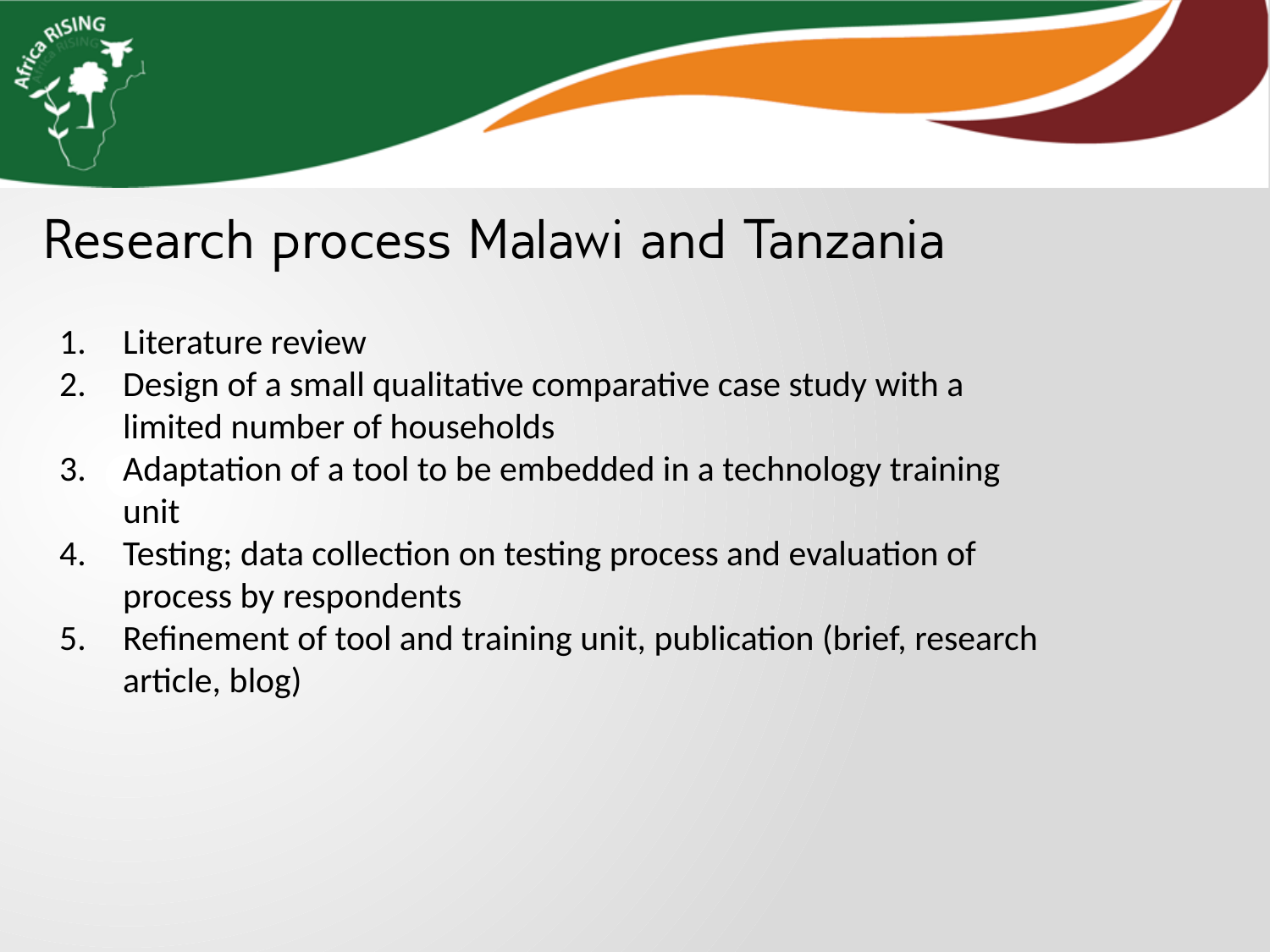

Research process Malawi and Tanzania
Literature review
Design of a small qualitative comparative case study with a limited number of households
Adaptation of a tool to be embedded in a technology training unit
Testing; data collection on testing process and evaluation of process by respondents
Refinement of tool and training unit, publication (brief, research article, blog)